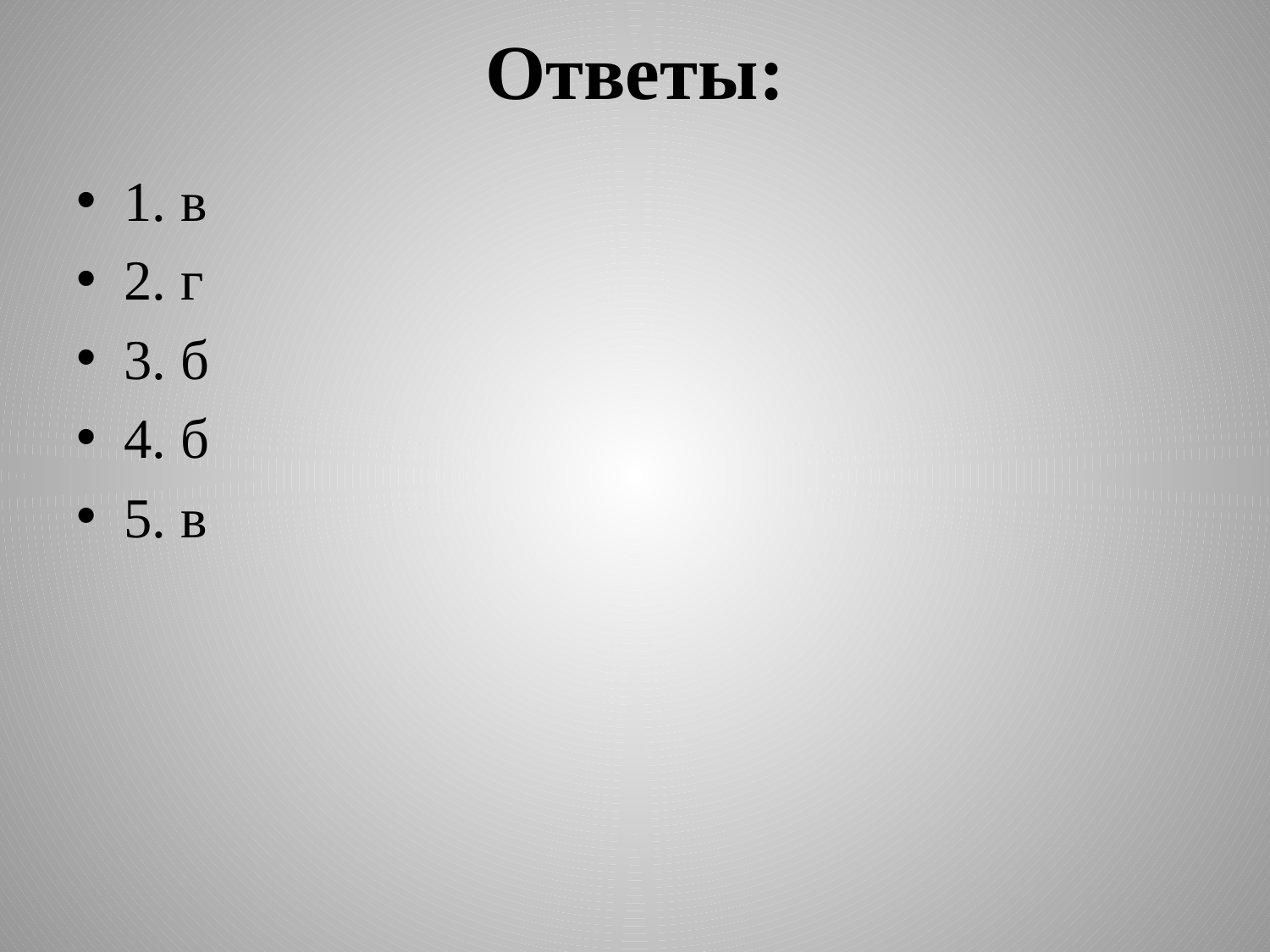

# Ответы:
1. в
2. г
3. б
4. б
5. в